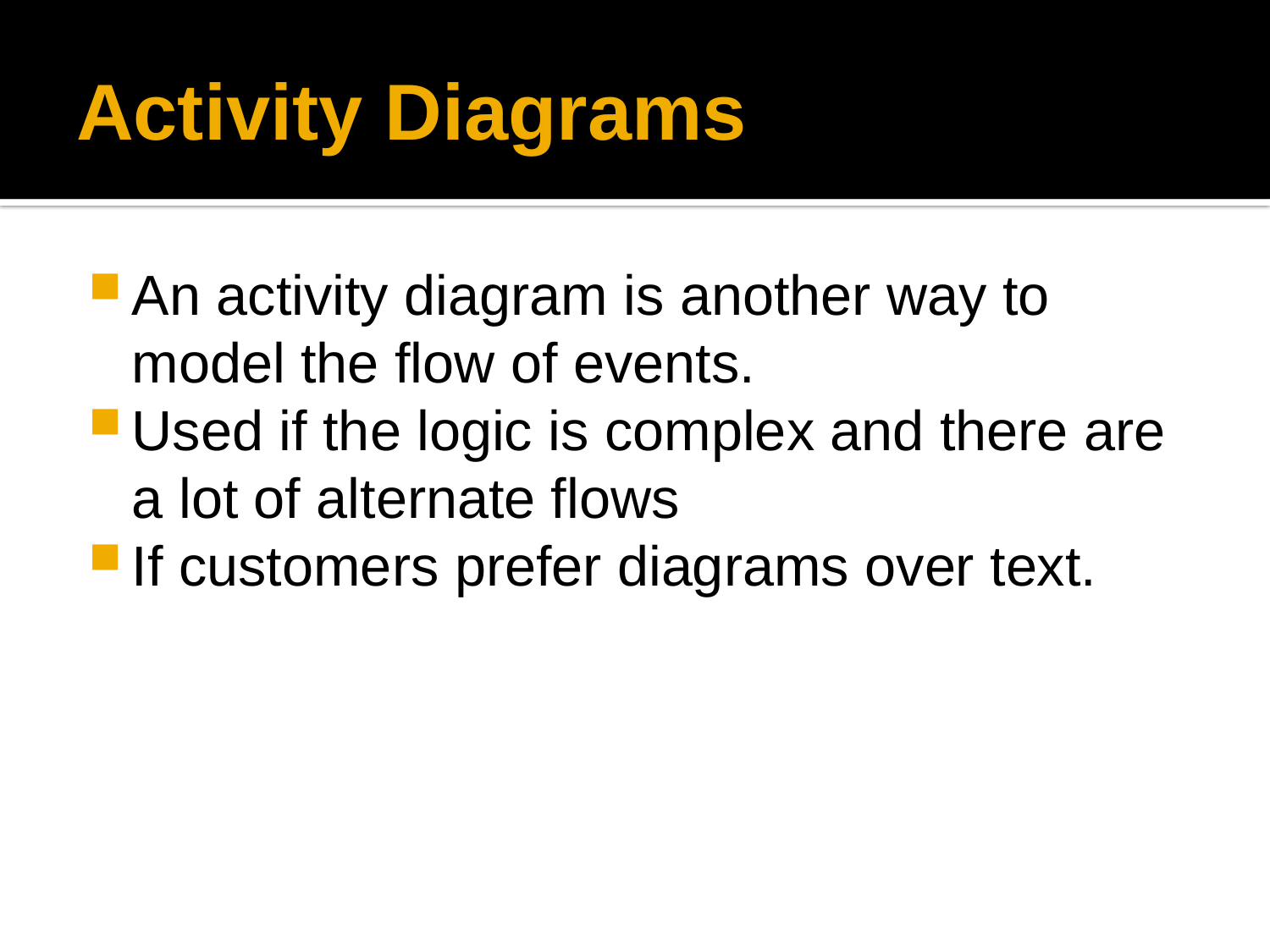

# Activity Diagrams
An activity diagram is another way to model the flow of events.
Used if the logic is complex and there are a lot of alternate flows
If customers prefer diagrams over text.